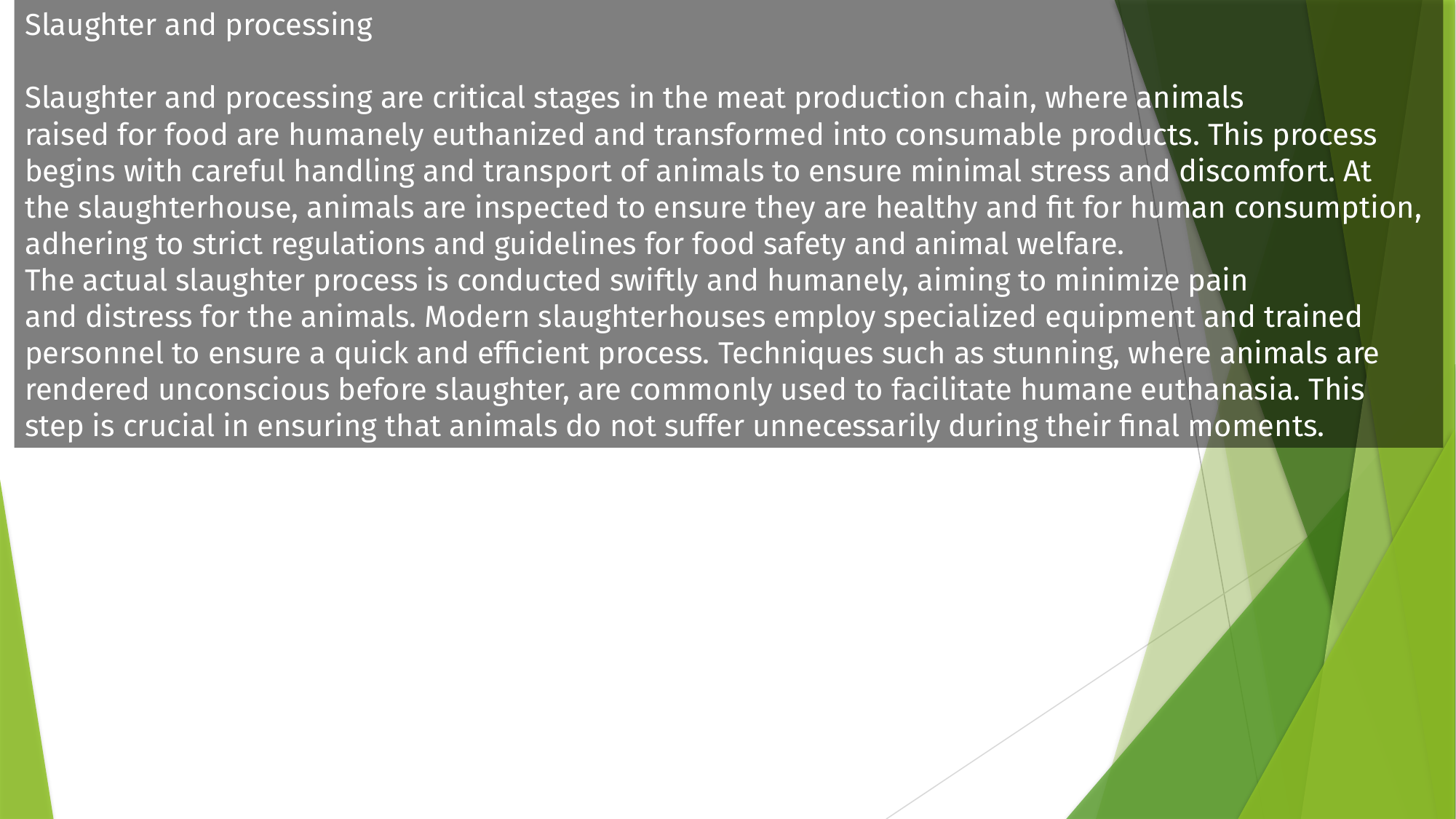

Slaughter and processing

Slaughter and processing are critical stages in the meat production chain, where animals
raised for food are humanely euthanized and transformed into consumable products. This process
begins with careful handling and transport of animals to ensure minimal stress and discomfort. At
the slaughterhouse, animals are inspected to ensure they are healthy and fit for human consumption,
adhering to strict regulations and guidelines for food safety and animal welfare.
The actual slaughter process is conducted swiftly and humanely, aiming to minimize pain
and distress for the animals. Modern slaughterhouses employ specialized equipment and trained
personnel to ensure a quick and efficient process. Techniques such as stunning, where animals are
rendered unconscious before slaughter, are commonly used to facilitate humane euthanasia. This
step is crucial in ensuring that animals do not suffer unnecessarily during their final moments.